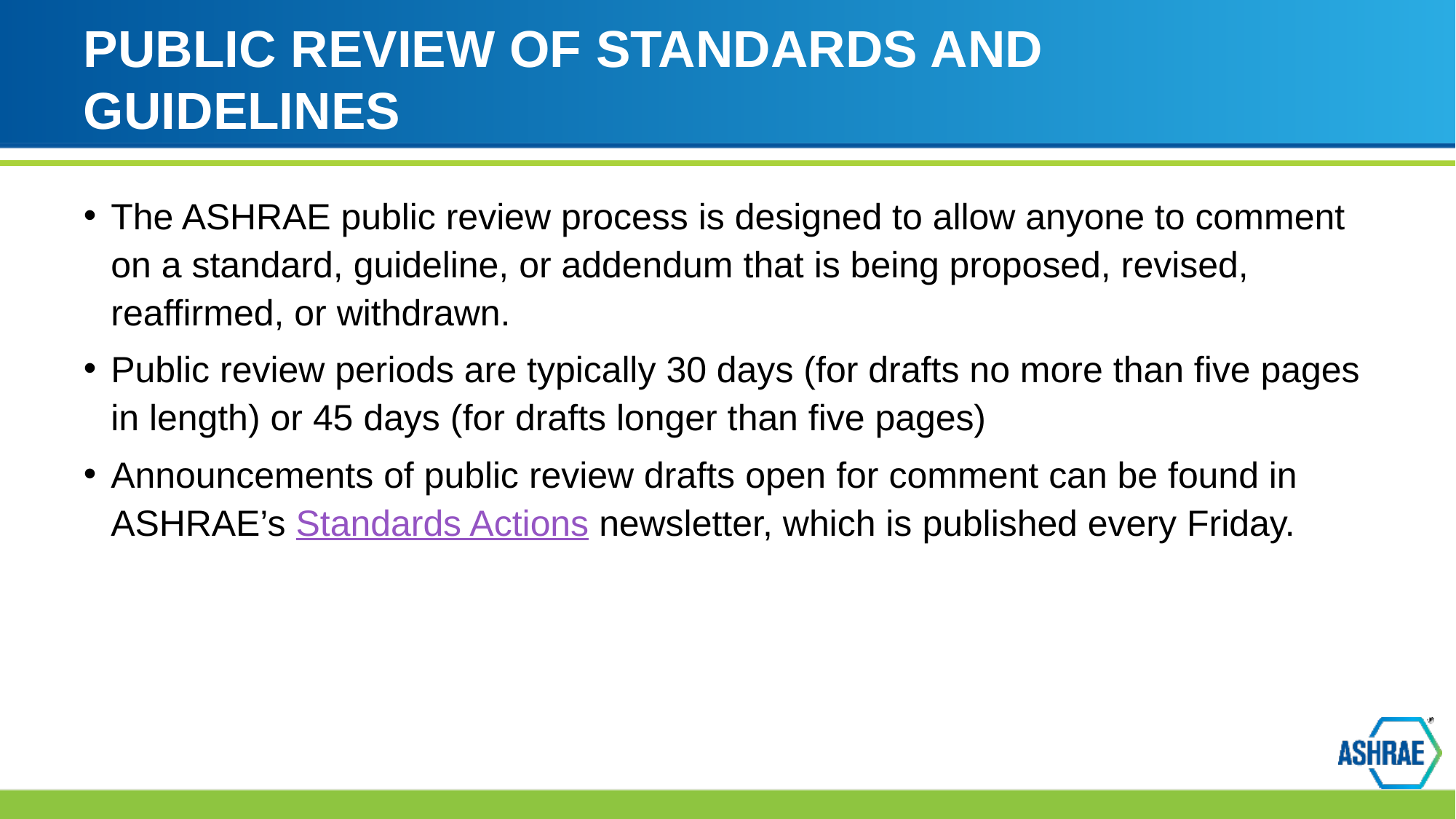

# PUBLIC REVIEW OF STANDARDS AND GUIDELINES
The ASHRAE public review process is designed to allow anyone to comment on a standard, guideline, or addendum that is being proposed, revised, reaffirmed, or withdrawn.
Public review periods are typically 30 days (for drafts no more than five pages in length) or 45 days (for drafts longer than five pages)
Announcements of public review drafts open for comment can be found in ASHRAE’s Standards Actions newsletter, which is published every Friday.